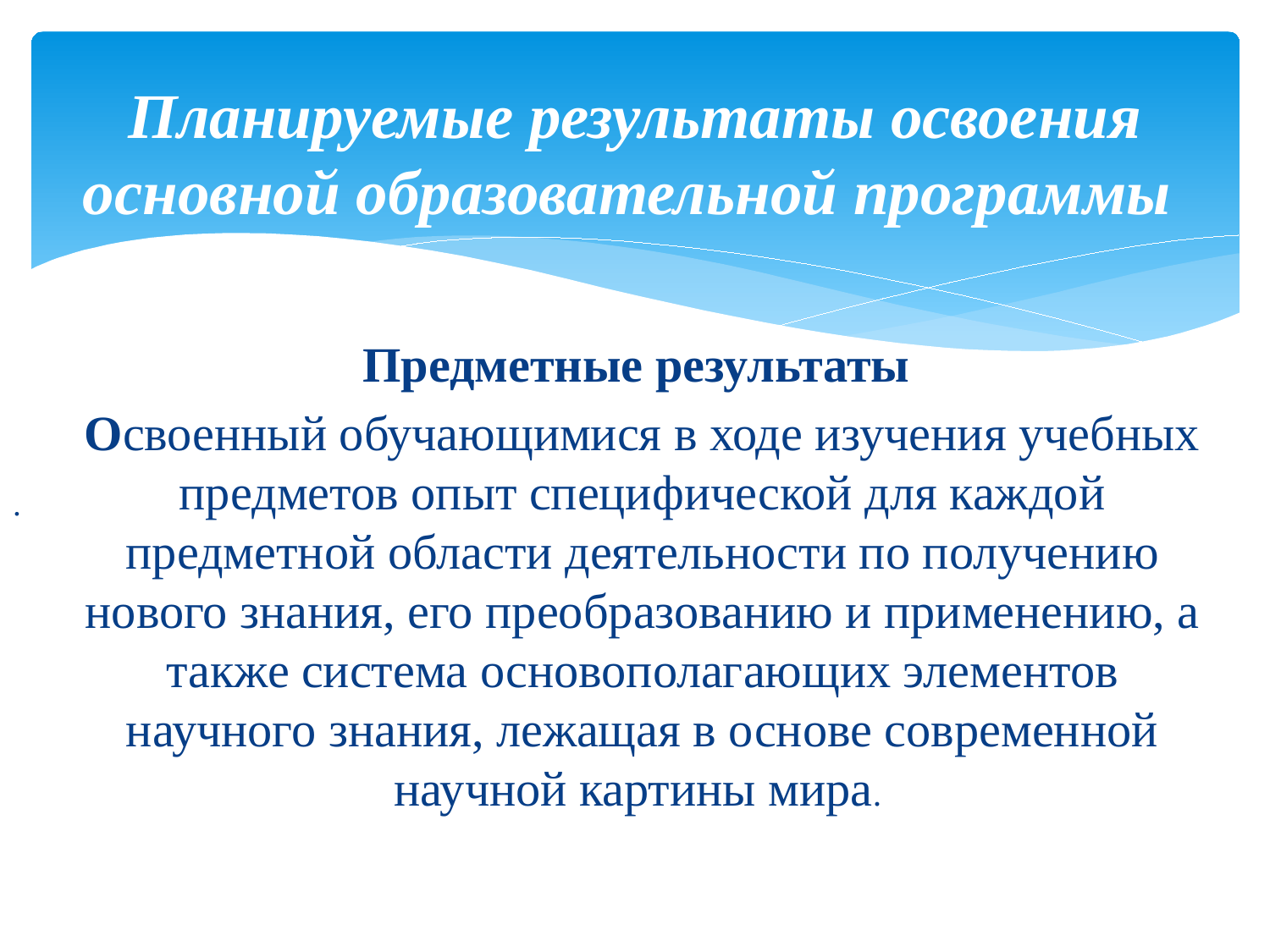

# Планируемые результаты освоения основной образовательной программы
Предметные результаты
Освоенный обучающимися в ходе изучения учебных предметов опыт специфической для каждой предметной области деятельности по получению нового знания, его преобразованию и применению, а также система основополагающих элементов научного знания, лежащая в основе современной научной картины мира.
.